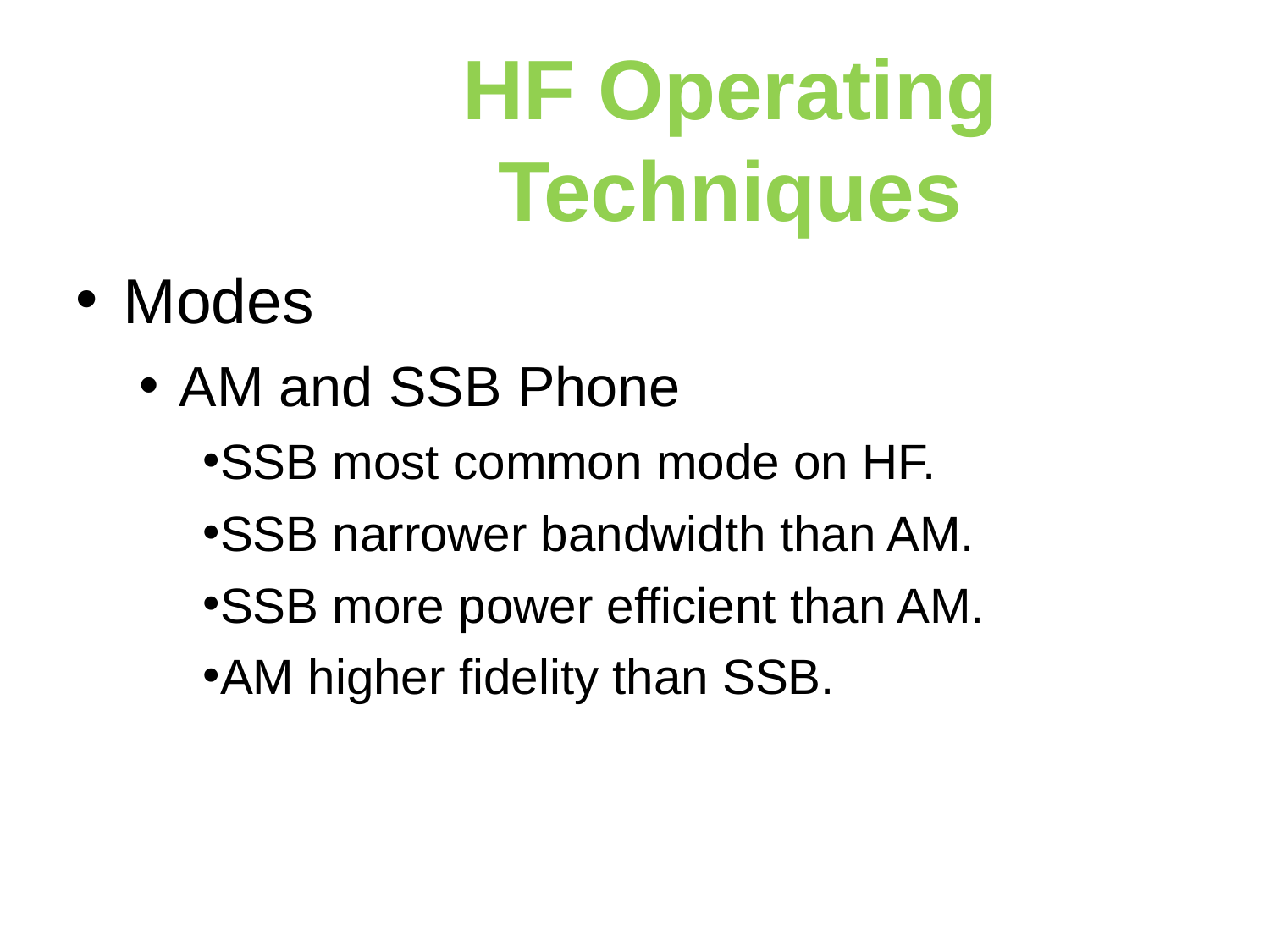

HF Operating Techniques
Modes
AM and SSB Phone
SSB most common mode on HF.
SSB narrower bandwidth than AM.
SSB more power efficient than AM.
AM higher fidelity than SSB.